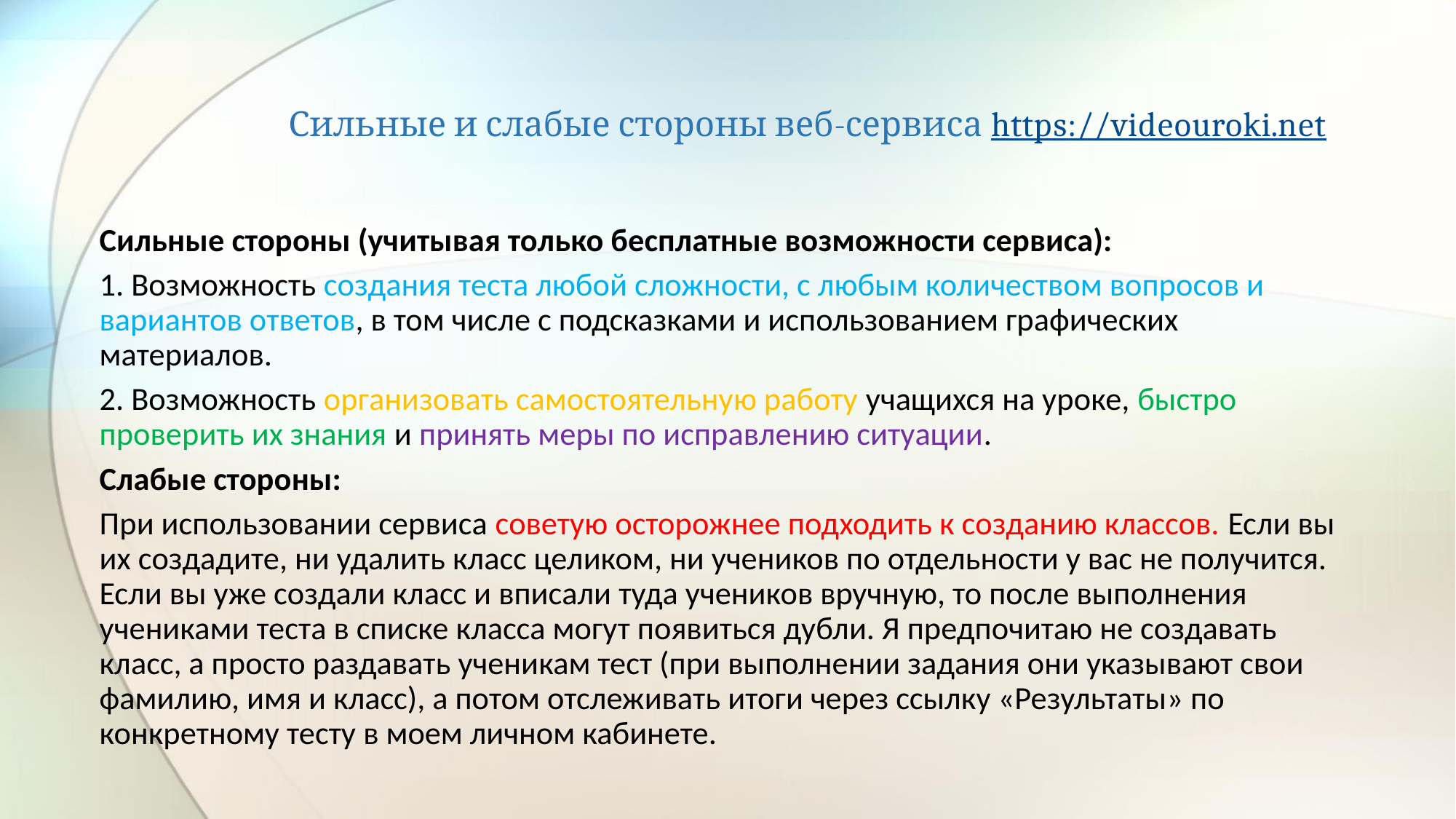

# Сильные и слабые стороны веб-сервиса https://videouroki.net
Сильные стороны (учитывая только бесплатные возможности сервиса):
1. Возможность создания теста любой сложности, с любым количеством вопросов и вариантов ответов, в том числе с подсказками и использованием графических материалов.
2. Возможность организовать самостоятельную работу учащихся на уроке, быстро проверить их знания и принять меры по исправлению ситуации.
Слабые стороны:
При использовании сервиса советую осторожнее подходить к созданию классов. Если вы их создадите, ни удалить класс целиком, ни учеников по отдельности у вас не получится. Если вы уже создали класс и вписали туда учеников вручную, то после выполнения учениками теста в списке класса могут появиться дубли. Я предпочитаю не создавать класс, а просто раздавать ученикам тест (при выполнении задания они указывают свои фамилию, имя и класс), а потом отслеживать итоги через ссылку «Результаты» по конкретному тесту в моем личном кабинете.